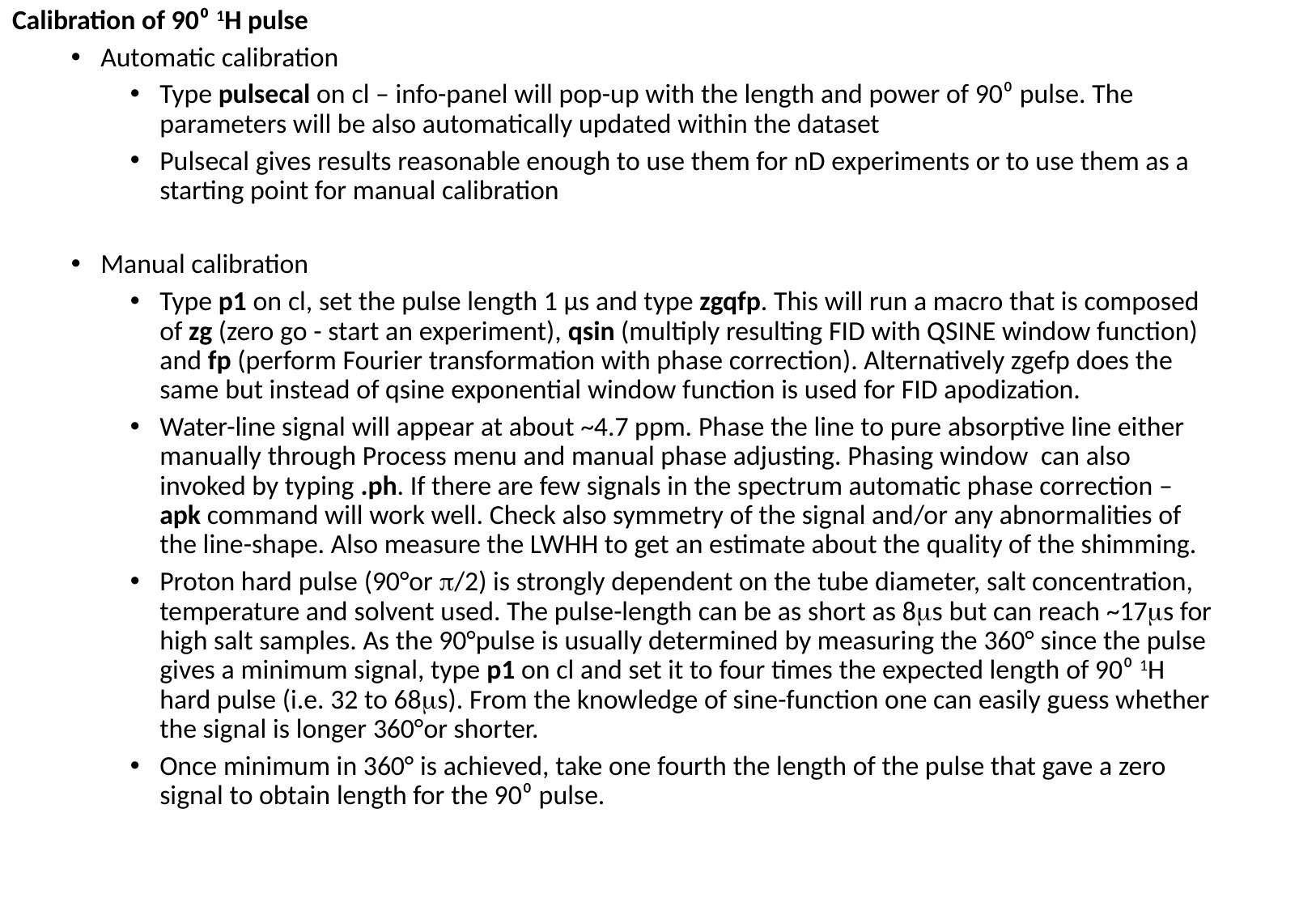

Calibration of 90⁰ 1H pulse
Automatic calibration
Type pulsecal on cl – info-panel will pop-up with the length and power of 90⁰ pulse. The parameters will be also automatically updated within the dataset
Pulsecal gives results reasonable enough to use them for nD experiments or to use them as a starting point for manual calibration

Manual calibration
Type p1 on cl, set the pulse length 1 μs and type zgqfp. This will run a macro that is composed of zg (zero go - start an experiment), qsin (multiply resulting FID with QSINE window function) and fp (perform Fourier transformation with phase correction). Alternatively zgefp does the same but instead of qsine exponential window function is used for FID apodization.
Water-line signal will appear at about ~4.7 ppm. Phase the line to pure absorptive line either manually through Process menu and manual phase adjusting. Phasing window  can also invoked by typing .ph. If there are few signals in the spectrum automatic phase correction – apk command will work well. Check also symmetry of the signal and/or any abnormalities of the line-shape. Also measure the LWHH to get an estimate about the quality of the shimming.
Proton hard pulse (90°or π/2) is strongly dependent on the tube diameter, salt concentration, temperature and solvent used. The pulse-length can be as short as 8μs but can reach ~17μs for high salt samples. As the 90°pulse is usually determined by measuring the 360° since the pulse gives a minimum signal, type p1 on cl and set it to four times the expected length of 90⁰ 1H hard pulse (i.e. 32 to 68μs). From the knowledge of sine-function one can easily guess whether the signal is longer 360°or shorter.
Once minimum in 360° is achieved, take one fourth the length of the pulse that gave a zero signal to obtain length for the 90⁰ pulse.